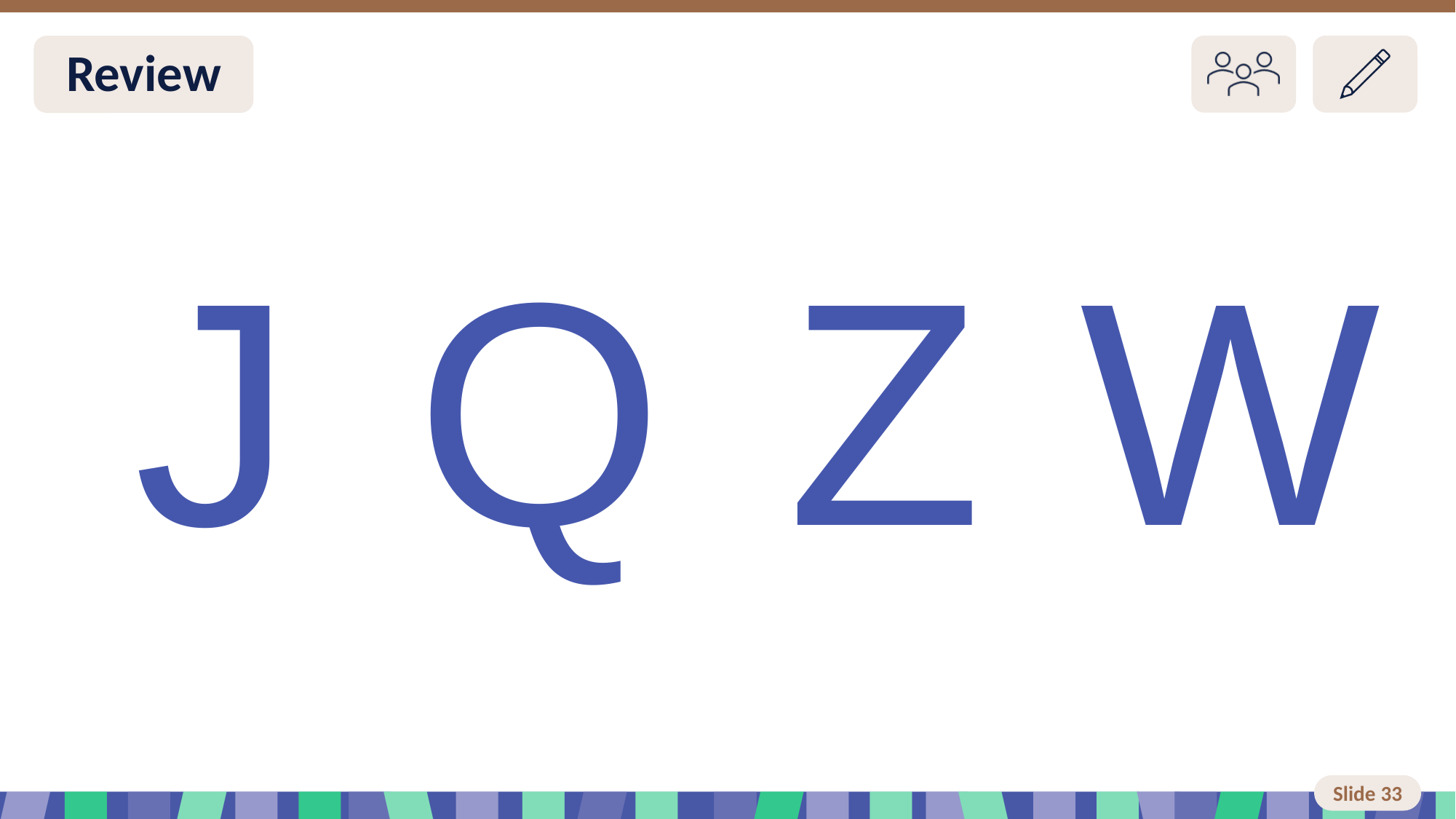

# Slide 33 Review
Z
Q
W
J